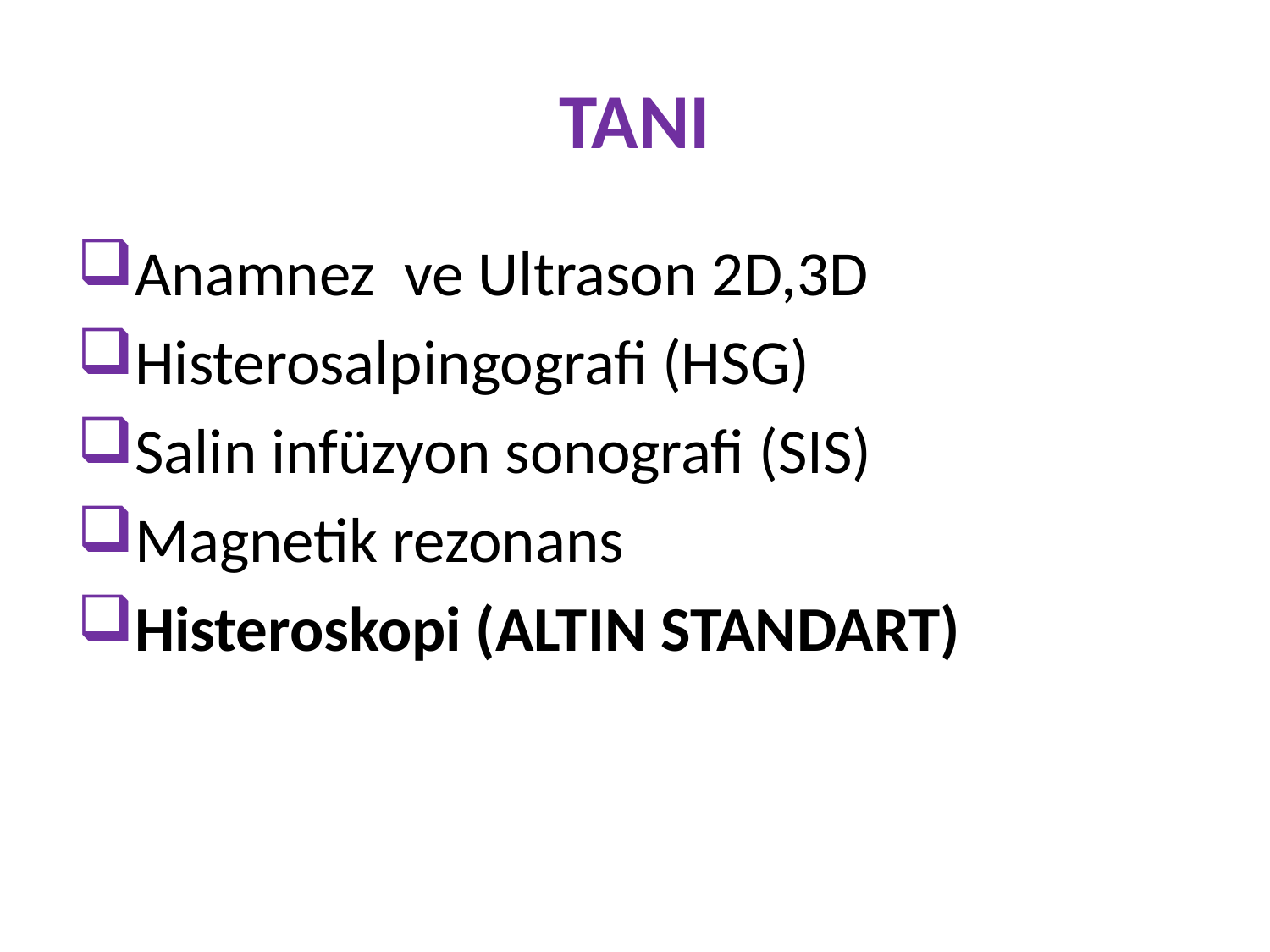

# TANI
Anamnez  ve Ultrason 2D,3D
Histerosalpingografi (HSG)
Salin infüzyon sonografi (SIS)
Magnetik rezonans
Histeroskopi (ALTIN STANDART)